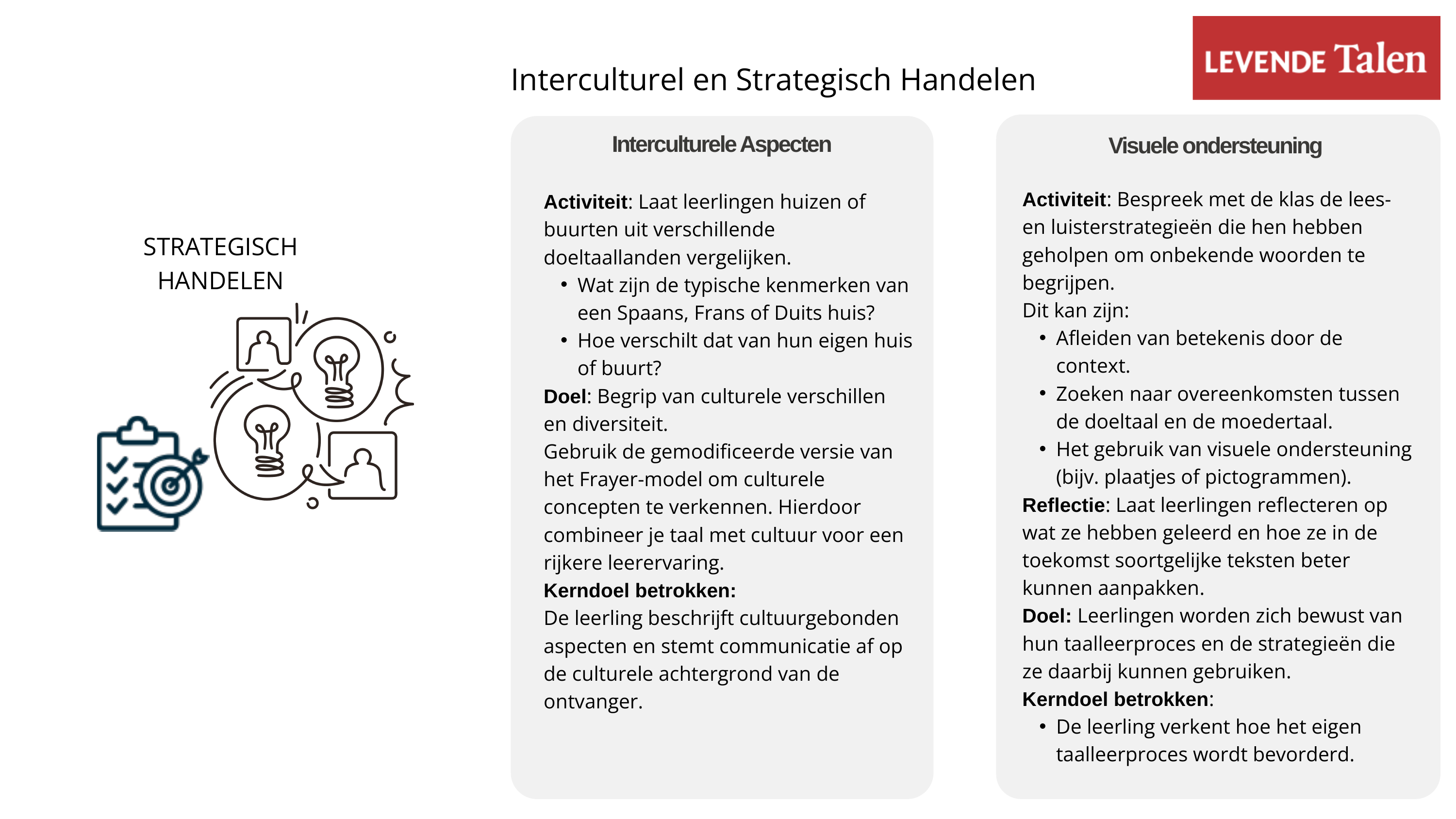

Interculturel en Strategisch Handelen

Interculturele Aspecten
Visuele ondersteuning

Activiteit: Bespreek met de klas de lees- en luisterstrategieën die hen hebben geholpen om onbekende woorden te begrijpen.
Dit kan zijn:
Afleiden van betekenis door de context.
Zoeken naar overeenkomsten tussen de doeltaal en de moedertaal.
Het gebruik van visuele ondersteuning (bijv. plaatjes of pictogrammen).
Reflectie: Laat leerlingen reflecteren op wat ze hebben geleerd en hoe ze in de toekomst soortgelijke teksten beter kunnen aanpakken.
Doel: Leerlingen worden zich bewust van hun taalleerproces en de strategieën die ze daarbij kunnen gebruiken.
Kerndoel betrokken:
De leerling verkent hoe het eigen taalleerproces wordt bevorderd.

Activiteit: Laat leerlingen huizen of buurten uit verschillende doeltaallanden vergelijken.
Wat zijn de typische kenmerken van een Spaans, Frans of Duits huis?
Hoe verschilt dat van hun eigen huis of buurt?
Doel: Begrip van culturele verschillen en diversiteit.
Gebruik de gemodificeerde versie van het Frayer-model om culturele concepten te verkennen. Hierdoor combineer je taal met cultuur voor een rijkere leerervaring.
Kerndoel betrokken:
De leerling beschrijft cultuurgebonden aspecten en stemt communicatie af op de culturele achtergrond van de ontvanger.

STRATEGISCH HANDELEN